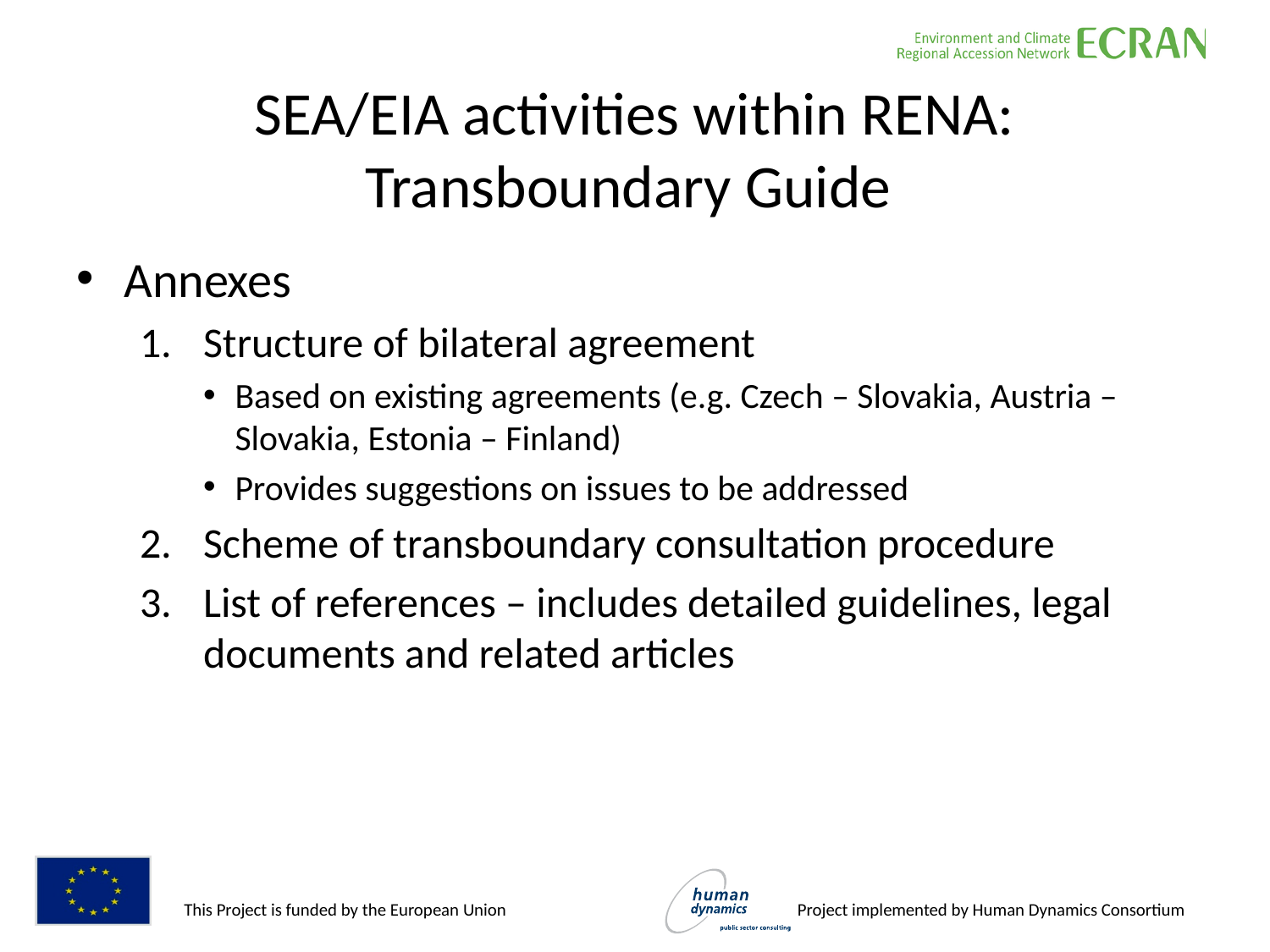

# SEA/EIA activities within RENA: Transboundary Guide
Annexes
Structure of bilateral agreement
Based on existing agreements (e.g. Czech – Slovakia, Austria – Slovakia, Estonia – Finland)
Provides suggestions on issues to be addressed
Scheme of transboundary consultation procedure
List of references – includes detailed guidelines, legal documents and related articles